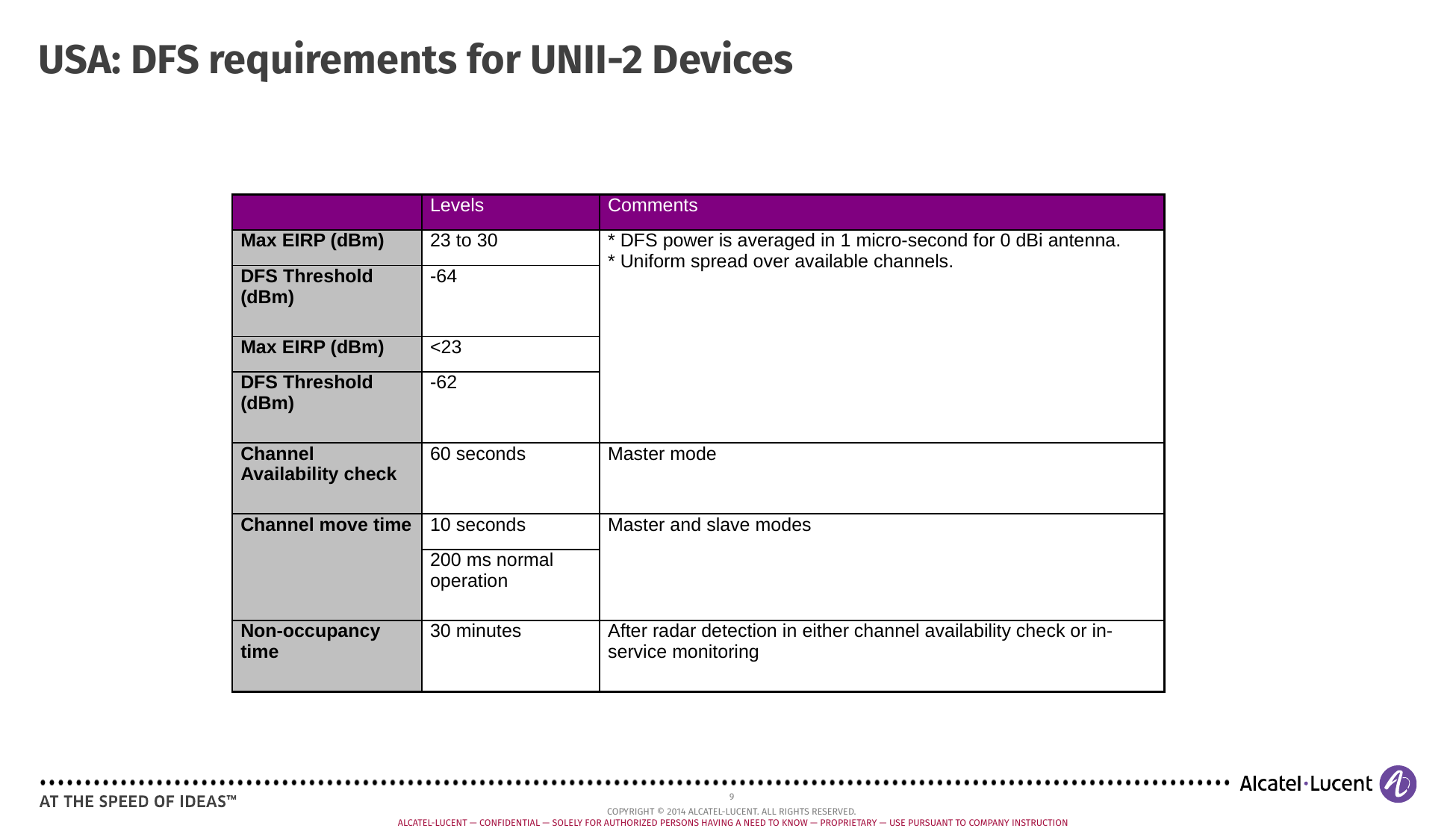

# USA: DFS requirements for UNII-2 Devices
|  | Levels | Comments |
| --- | --- | --- |
| Max EIRP (dBm) | 23 to 30 | \* DFS power is averaged in 1 micro-second for 0 dBi antenna. \* Uniform spread over available channels. |
| DFS Threshold (dBm) | -64 |  |
| Max EIRP (dBm) | <23 |  |
| DFS Threshold (dBm) | -62 |  |
| Channel Availability check | 60 seconds | Master mode |
| Channel move time | 10 seconds | Master and slave modes |
|  | 200 ms normal operation |  |
| Non-occupancy time | 30 minutes | After radar detection in either channel availability check or in-service monitoring |